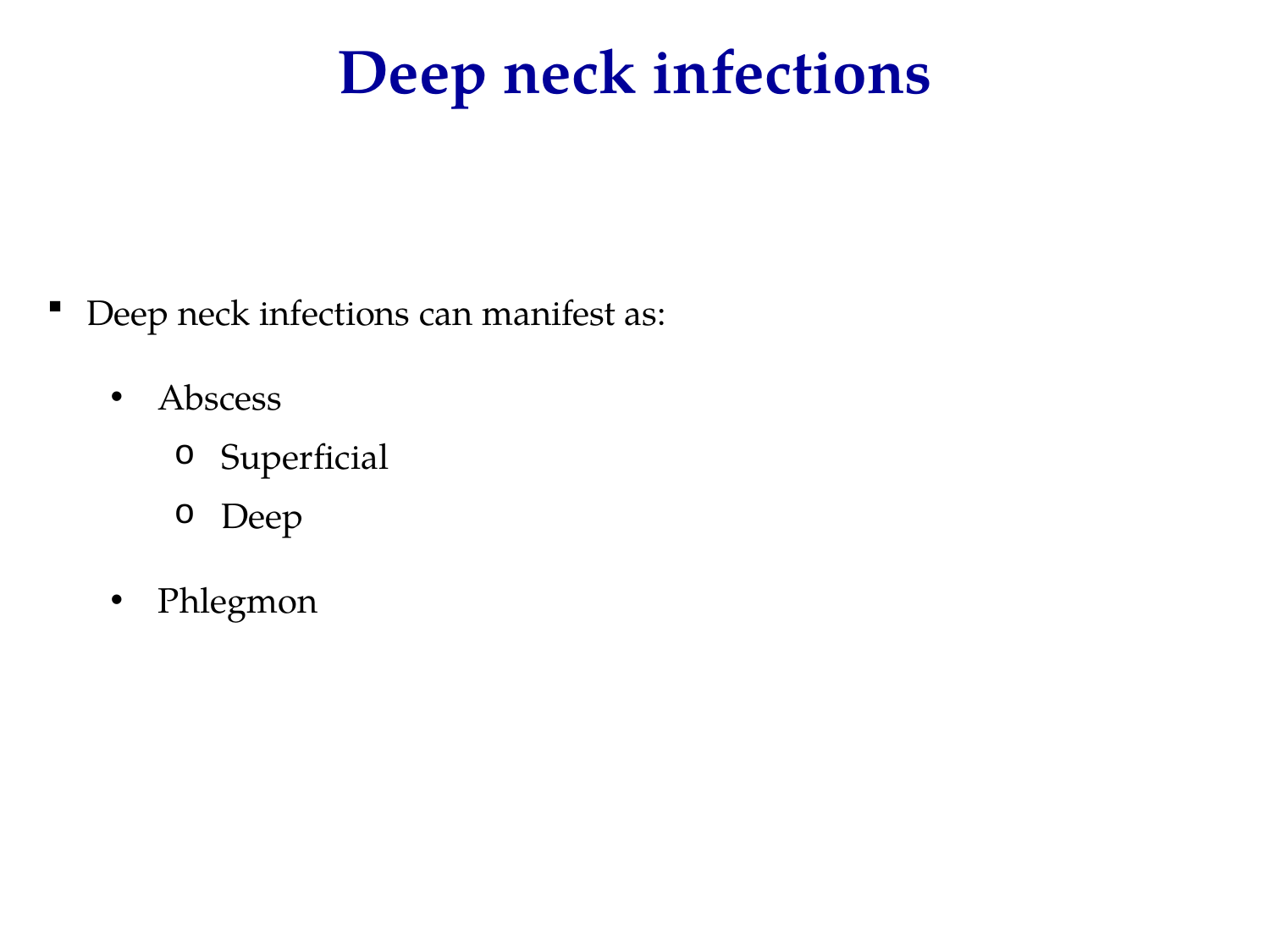

Deep neck infections

Deep neck infections can manifest as:

Abscess

Superficial

Deep

Phlegmon